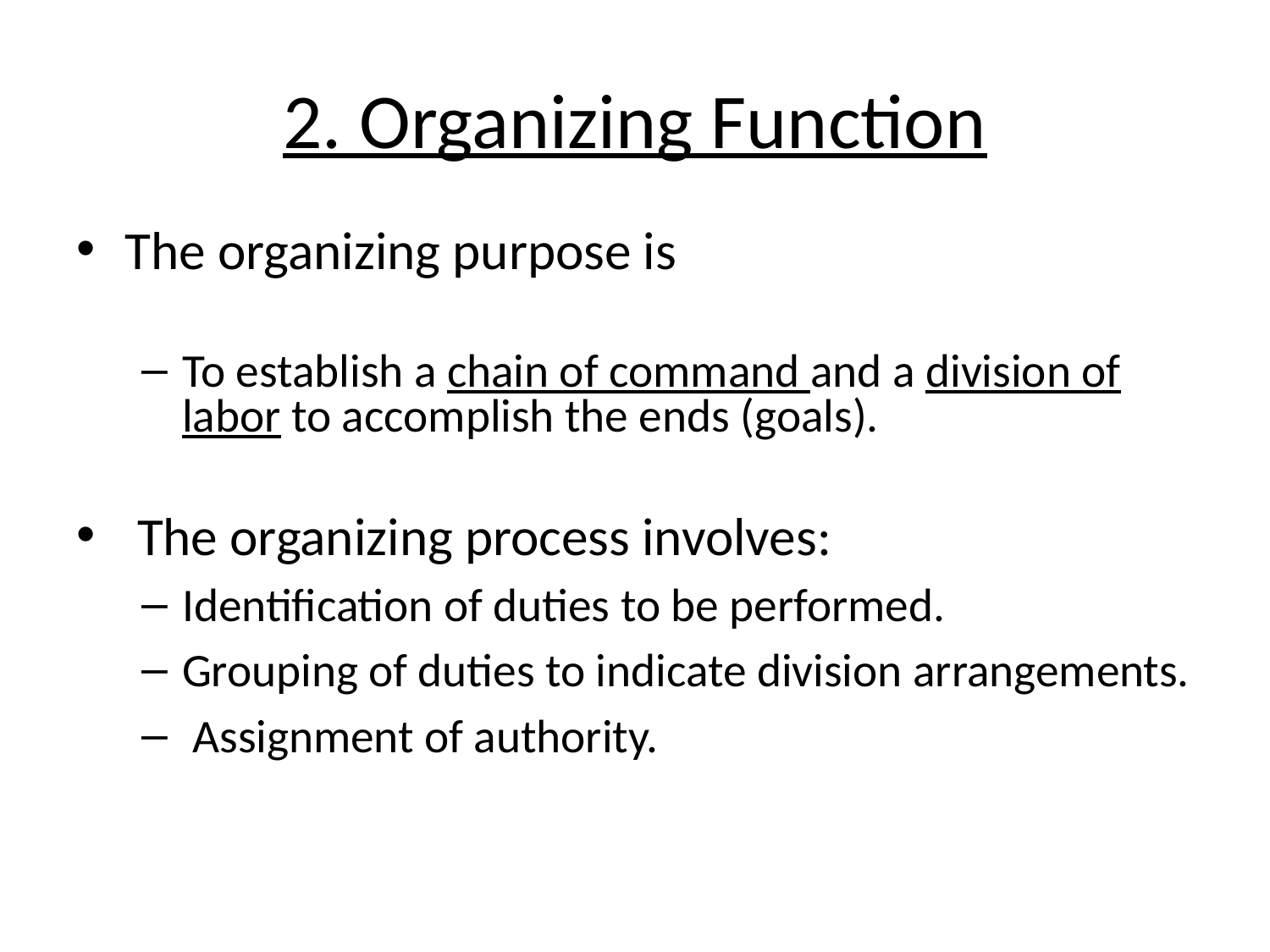

# 2. Organizing Function
The organizing purpose is

To establish a chain of command and a division of labor to accomplish the ends (goals).

 The organizing process involves:
Identification of duties to be performed.
Grouping of duties to indicate division arrangements.
 Assignment of authority.